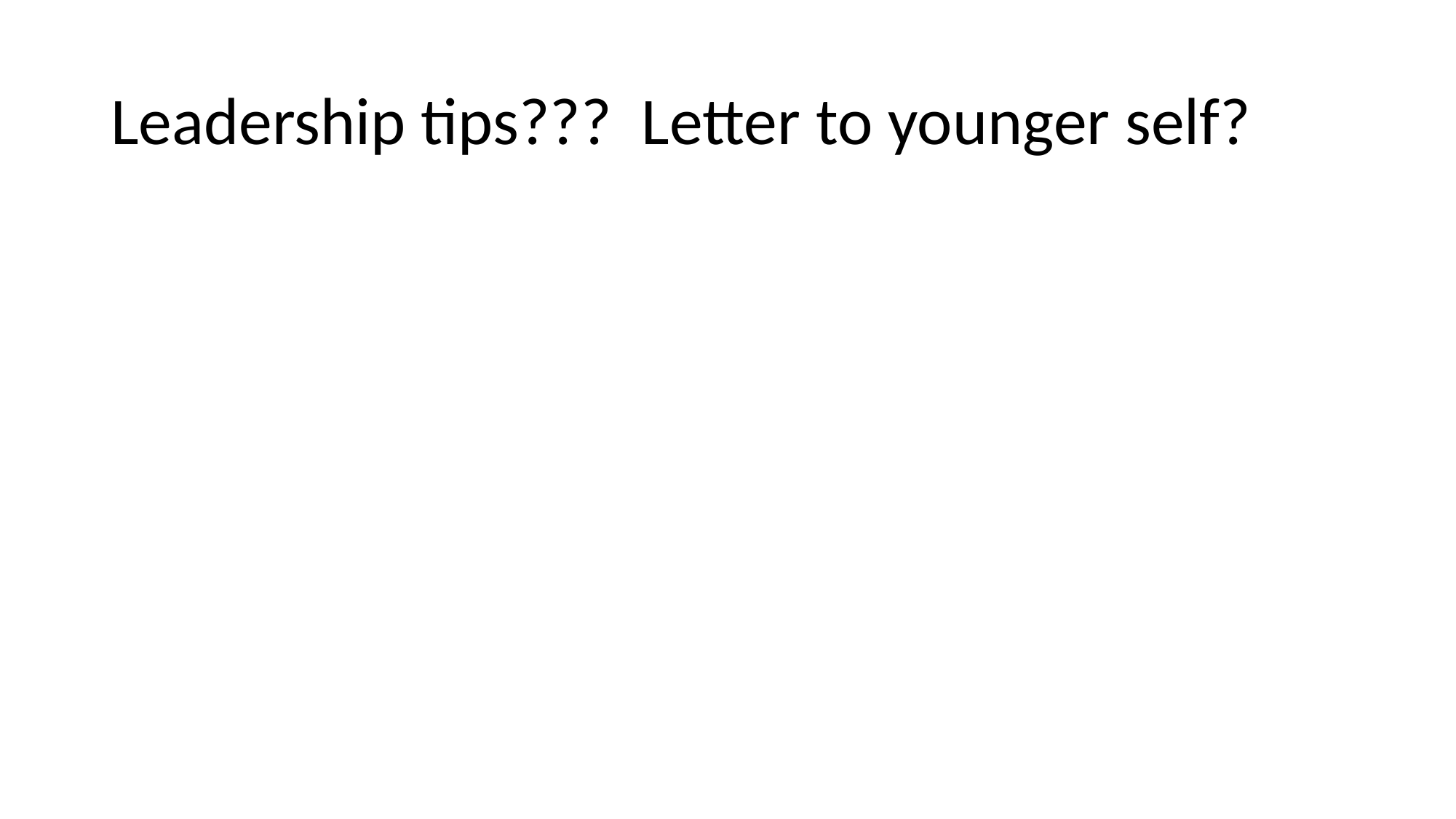

# Leadership tips???  Letter to younger self?